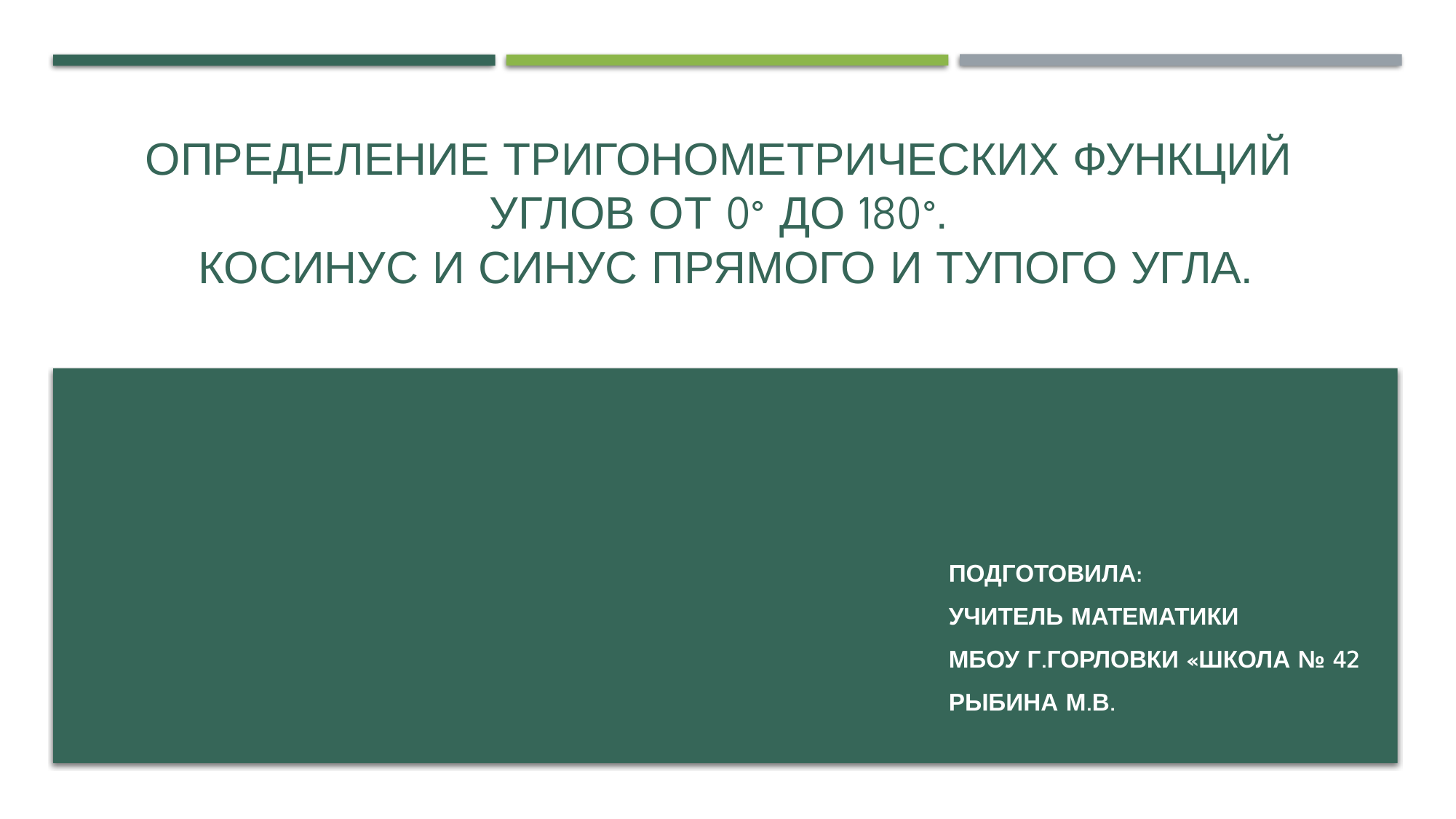

# Определение тригонометрических функций углов от 0° до 180°. Косинус и синус прямого и тупого угла.
Подготовила:
учитель математики
МБОУ Г.ГОРЛОВКИ «ШКОЛА № 42
Рыбина М.В.